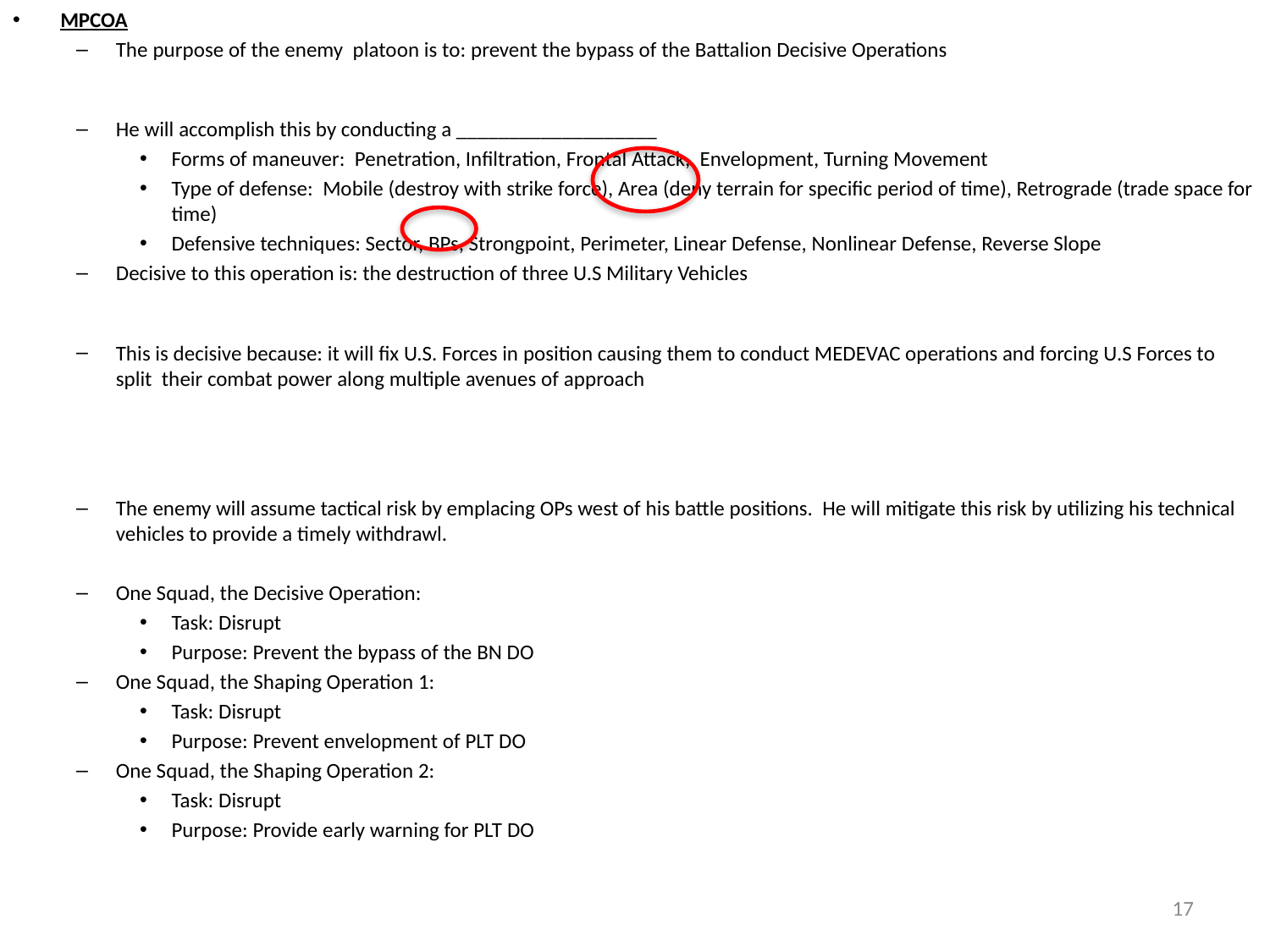

MPCOA
The purpose of the enemy  platoon is to: prevent the bypass of the Battalion Decisive Operations

He will accomplish this by conducting a ___________________
Forms of maneuver:  Penetration, Infiltration, Frontal Attack,  Envelopment, Turning Movement
Type of defense:  Mobile (destroy with strike force), Area (deny terrain for specific period of time), Retrograde (trade space for time)
Defensive techniques: Sector, BPs, Strongpoint, Perimeter, Linear Defense, Nonlinear Defense, Reverse Slope
Decisive to this operation is: the destruction of three U.S Military Vehicles

This is decisive because: it will fix U.S. Forces in position causing them to conduct MEDEVAC operations and forcing U.S Forces to split  their combat power along multiple avenues of approach

The enemy will assume tactical risk by emplacing OPs west of his battle positions.  He will mitigate this risk by utilizing his technical vehicles to provide a timely withdrawl.

One Squad, the Decisive Operation:
Task: Disrupt
Purpose: Prevent the bypass of the BN DO
One Squad, the Shaping Operation 1:
Task: Disrupt
Purpose: Prevent envelopment of PLT DO
One Squad, the Shaping Operation 2:
Task: Disrupt
Purpose: Provide early warning for PLT DO

17